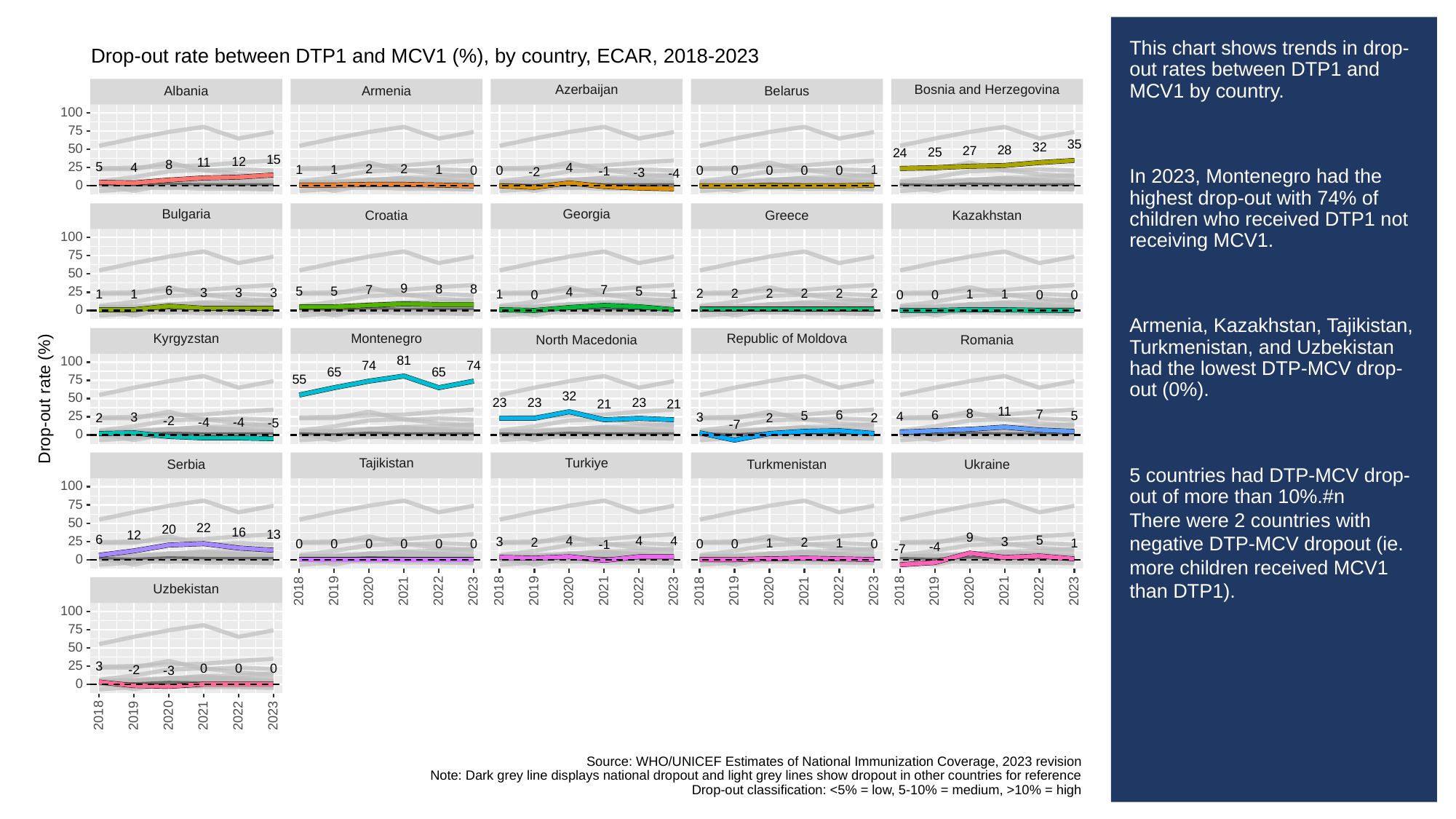

# This chart shows trends in drop-out rates between DTP1 and MCV1 by country.

In 2023, Montenegro had the highest drop-out with 74% of children who received DTP1 not receiving MCV1.

Armenia, Kazakhstan, Tajikistan, Turkmenistan, and Uzbekistan had the lowest DTP-MCV drop-out (0%).

5 countries had DTP-MCV drop-out of more than 10%.#n
There were 2 countries with negative DTP-MCV dropout (ie. more children received MCV1 than DTP1).

Drop-out rate between DTP1 and MCV1 (%), by country, ECAR, 2018-2023

Azerbaijan
Bosnia and Herzegovina
Albania
Armenia
Belarus

100

75

35
32
50
28
27
25
24

15
12
11

8

25
5
4
4
2
2
1
1
1
1
0
0
0
0
0
0
0
-1

-2
-3
-4

0

Georgia
Bulgaria
Croatia
Greece
Kazakhstan

100

75

50

9

8
8
7
7
6

25
5
5
5
4
3
3
3
2
2
2
2
2
2
1
1
1
1
1
1
0
0
0
0
0

0

Republic of Moldova
Kyrgyzstan
Montenegro
North Macedonia
Romania

81
100
74
74

65
65

55
75

Drop-out rate (%)
32
50

23
23
23
21
21
11

8
7
6
6

25
5
5
4
3
3
2
2
2

-2
-4
-4

-5
-7

0

Tajikistan
Turkiye
Serbia
Ukraine
Turkmenistan

100

75

50

22
20
16
13
12

9

6

25
5
4
4
4
3
3
2
2
1
1
1
0
0
0
0
0
0
0
0
0
-1

-4

-7

0

Uzbekistan
2023
2023
2023
2023
2018
2019
2020
2021
2022
2018
2019
2020
2021
2022
2018
2019
2020
2021
2022
2018
2019
2020
2021
2022

100

75

50

25
3
0
0
0

-2
-3

0

2023
2018
2019
2020
2021
2022
Source: WHO/UNICEF Estimates of National Immunization Coverage, 2023 revision
Note: Dark grey line displays national dropout and light grey lines show dropout in other countries for reference
Drop-out classification: <5% = low, 5-10% = medium, >10% = high